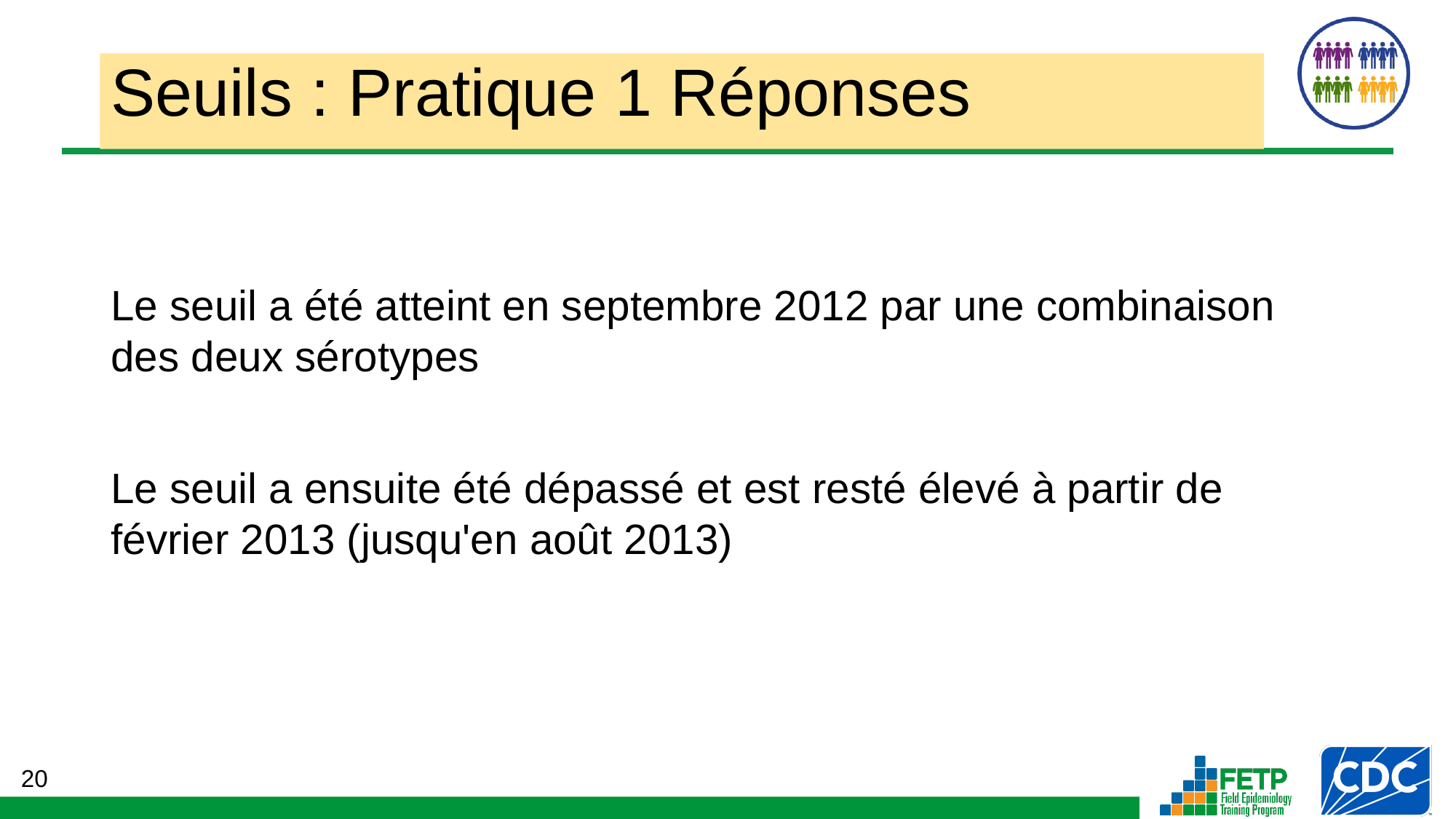

# Seuils : Pratique 1 Réponses
Le seuil a été atteint en septembre 2012 par une combinaison des deux sérotypes

Le seuil a ensuite été dépassé et est resté élevé à partir de février 2013 (jusqu'en août 2013)